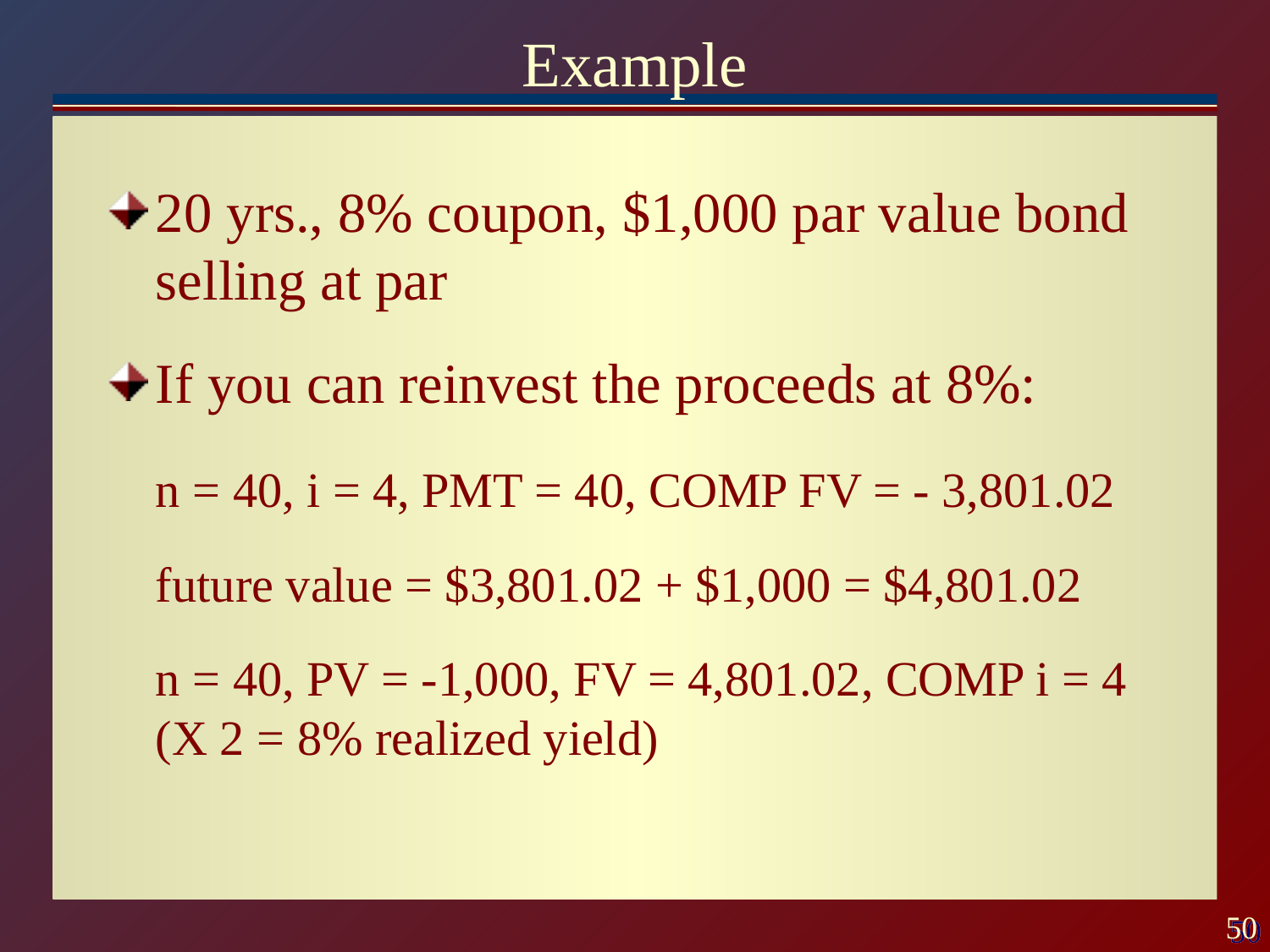

# Example
20 yrs., 8% coupon, $1,000 par value bond selling at par

If you can reinvest the proceeds at 8%:

	n = 40, i = 4, PMT = 40, COMP FV = - 3,801.02

	future value = $3,801.02 + $1,000 = $4,801.02

	n = 40, PV = -1,000, FV = 4,801.02, COMP i = 4 (X 2 = 8% realized yield)